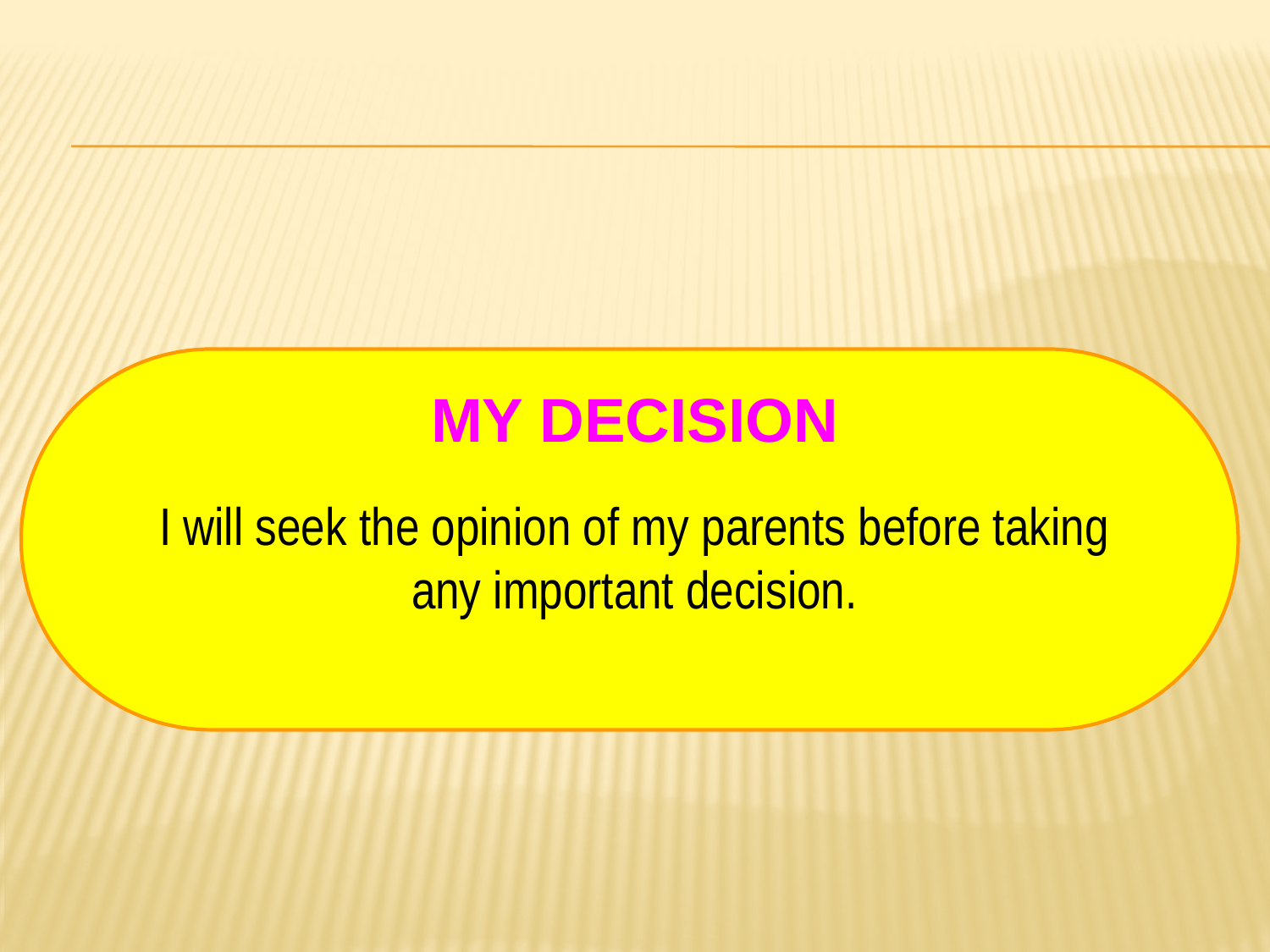

# My Decision

I will seek the opinion of my parents before taking any important decision.